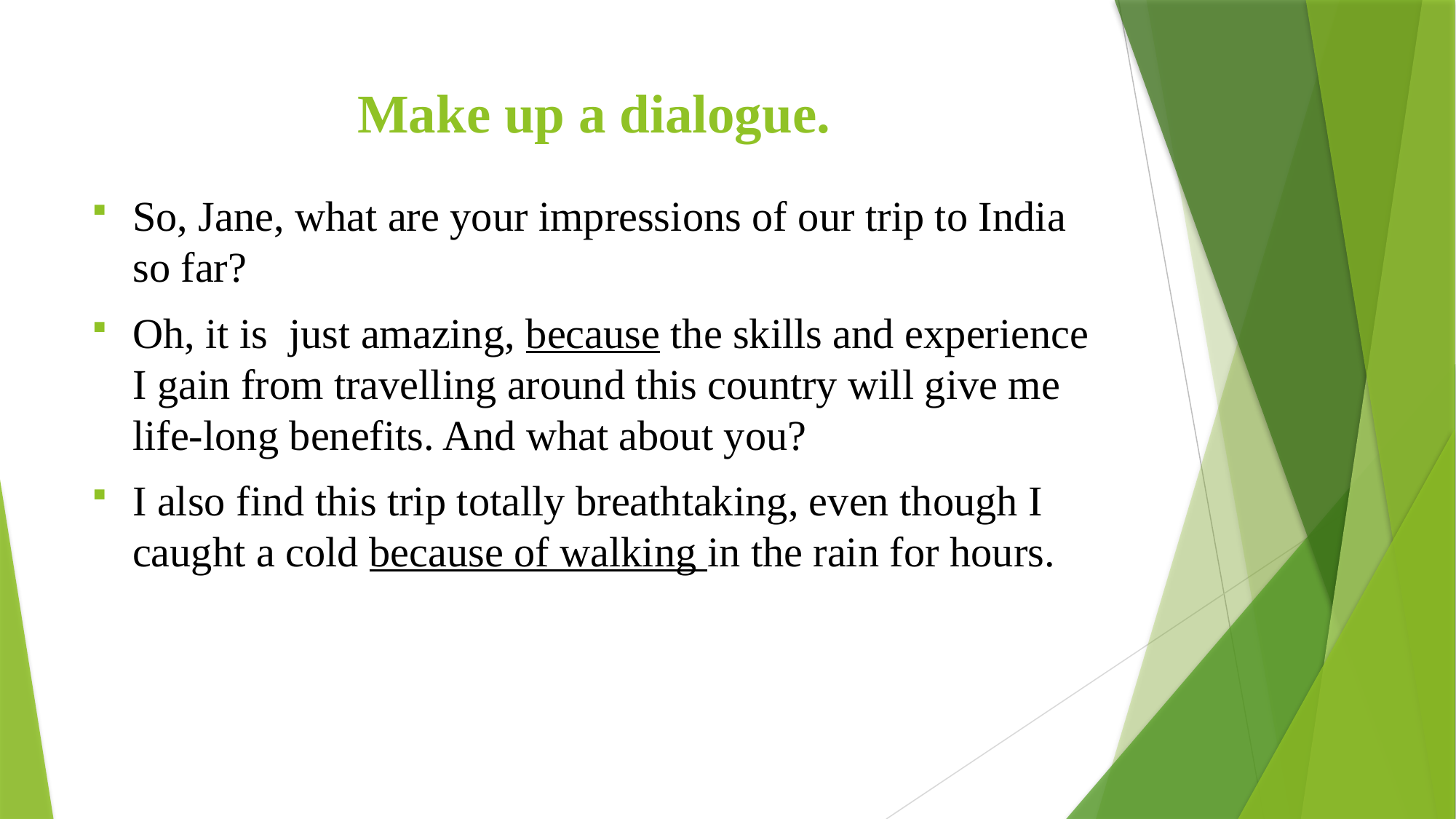

# Make up a dialogue.
So, Jane, what are your impressions of our trip to India so far?
Oh, it is  just amazing, because the skills and experience I gain from travelling around this country will give me life-long benefits. And what about you?
I also find this trip totally breathtaking, even though I caught a cold because of walking in the rain for hours.